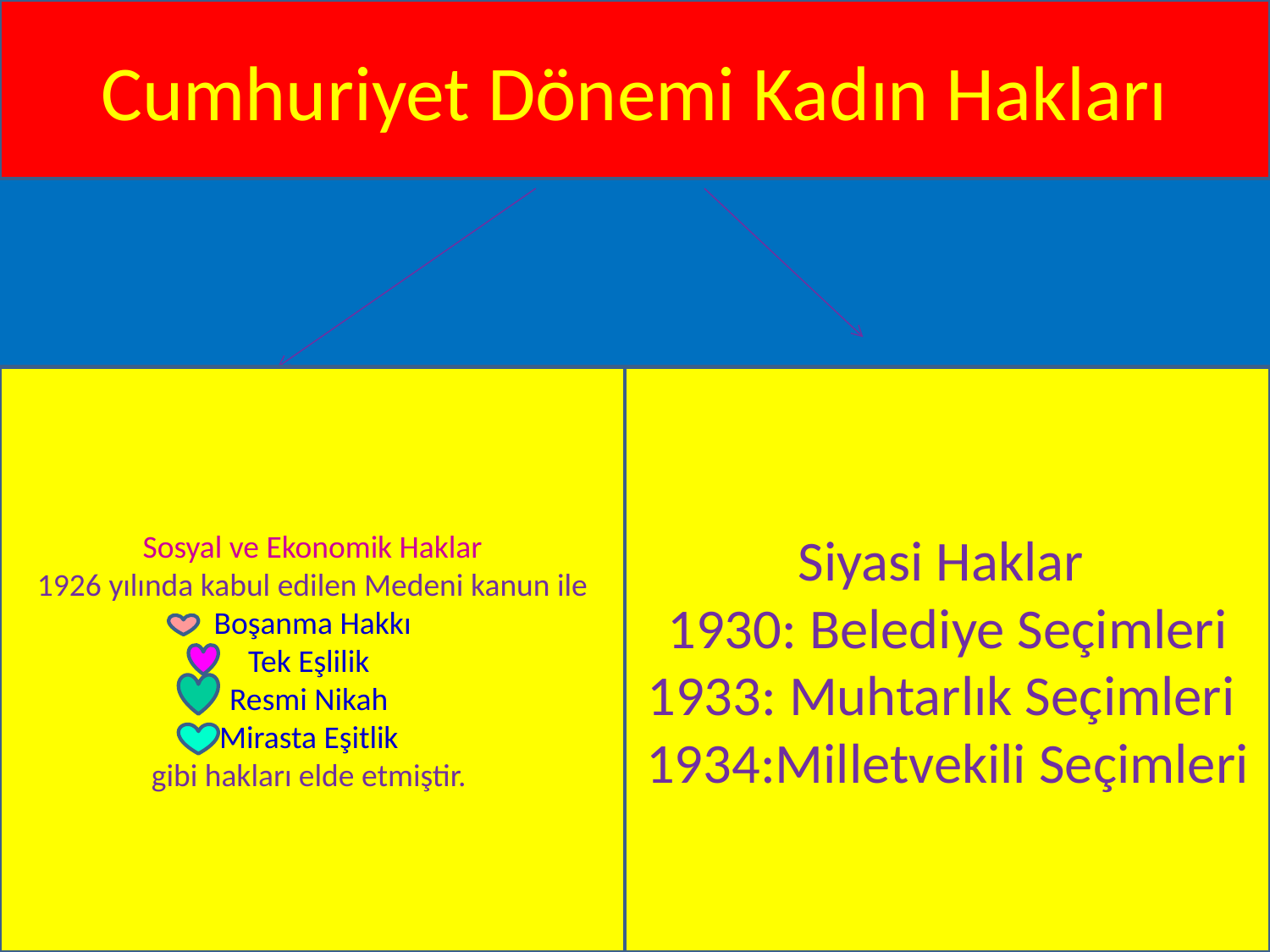

bvc
Cumhuriyet Dönemi Kadın Hakları
Sosyal ve Ekonomik Haklar
1926 yılında kabul edilen Medeni kanun ile
Boşanma Hakkı
Tek Eşlilik
Resmi Nikah
Mirasta Eşitlik
gibi hakları elde etmiştir.
Siyasi Haklar
1930: Belediye Seçimleri
1933: Muhtarlık Seçimleri
1934:Milletvekili Seçimleri